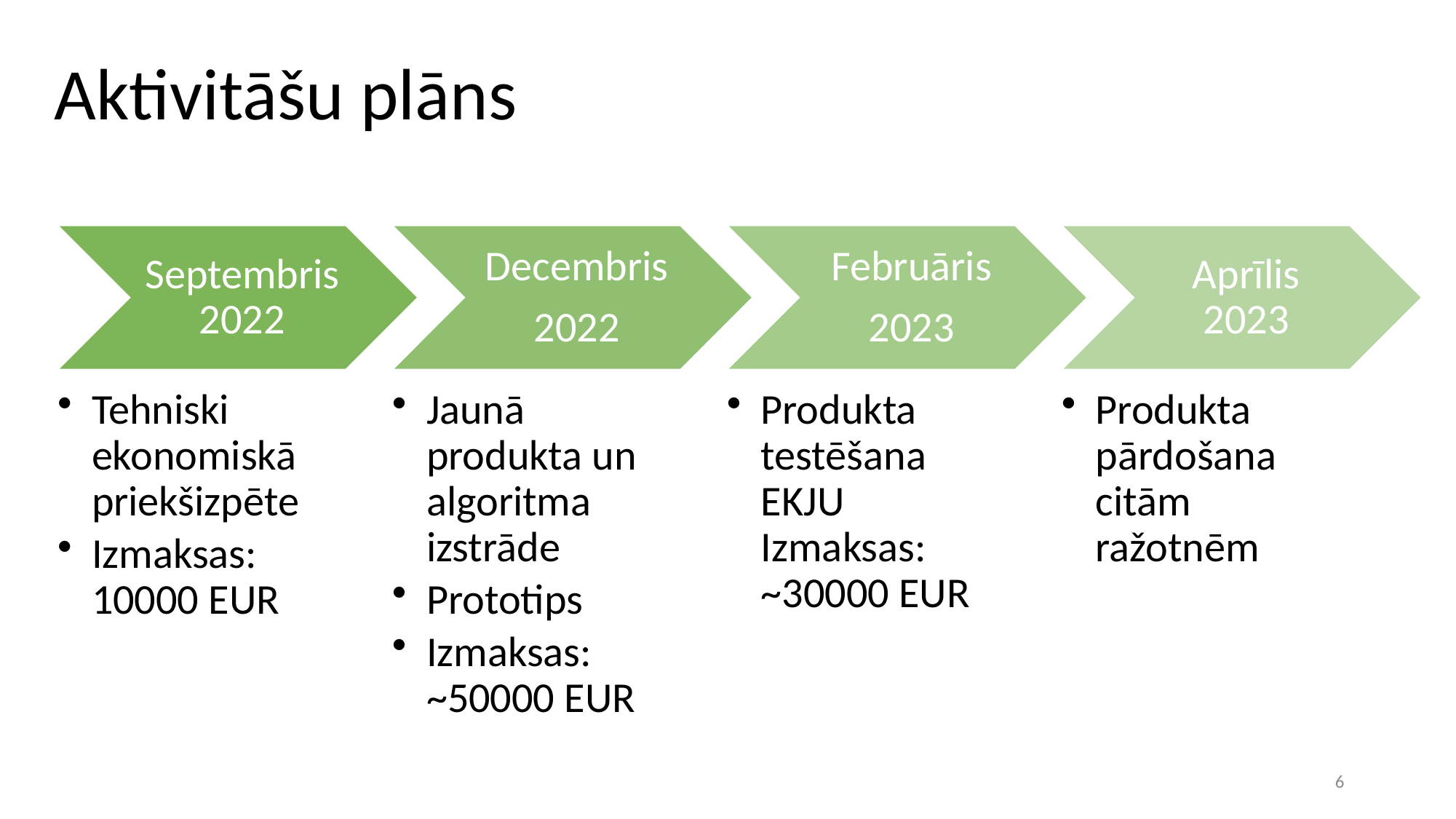

# Aktivitāšu plāns
Septembris 2022
Tehniski ekonomiskā priekšizpēte
Izmaksas:
10000 EUR
Decembris
2022
Jaunā produkta un algoritma izstrāde
Prototips
Izmaksas:
~50000 EUR
Februāris
2023
Produkta testēšana EKJU
Izmaksas:
~30000 EUR
Aprīlis
2023
Produkta pārdošana citām ražotnēm
6